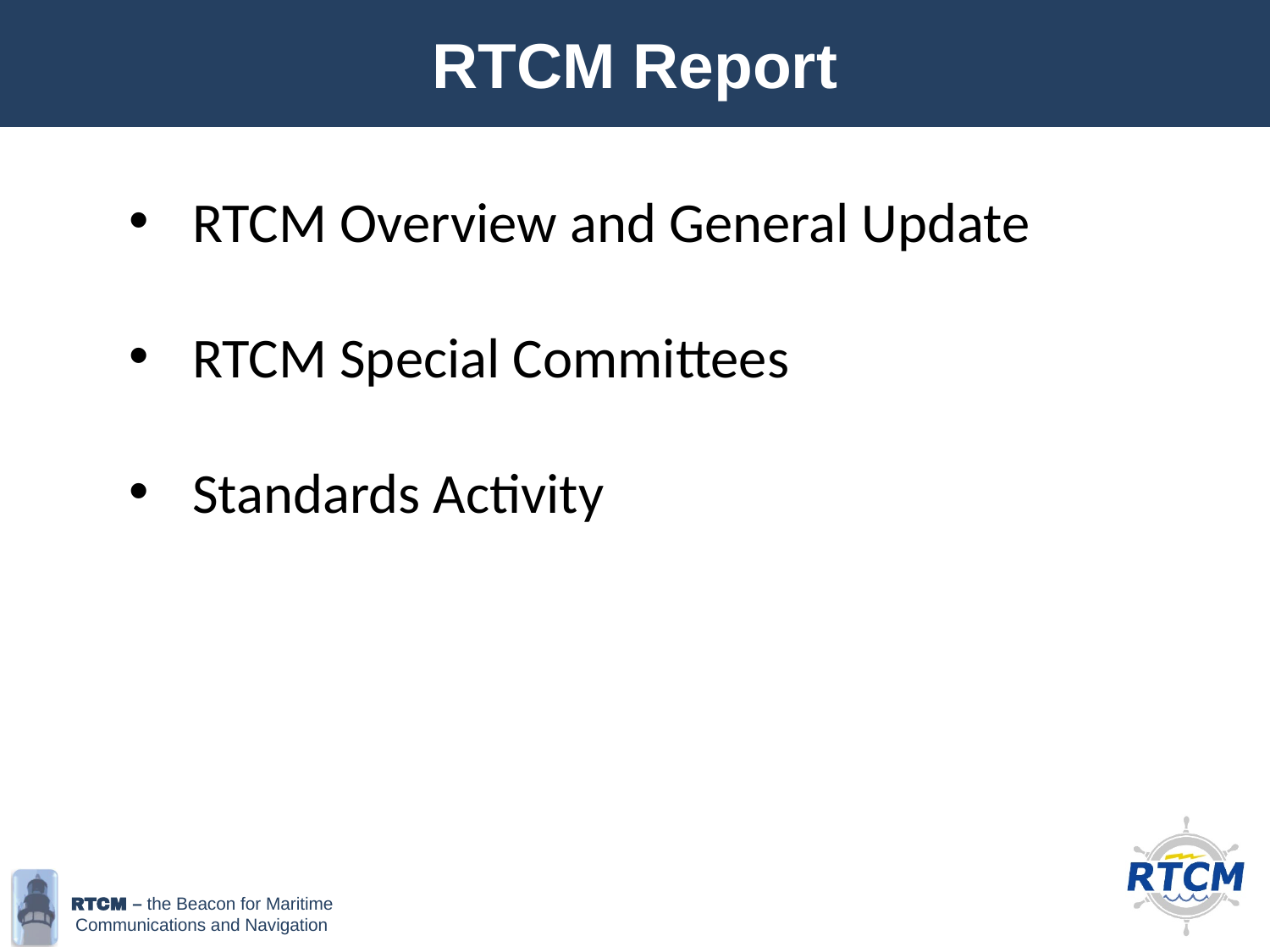

# RTCM Report
RTCM Overview and General Update

RTCM Special Committees

Standards Activity